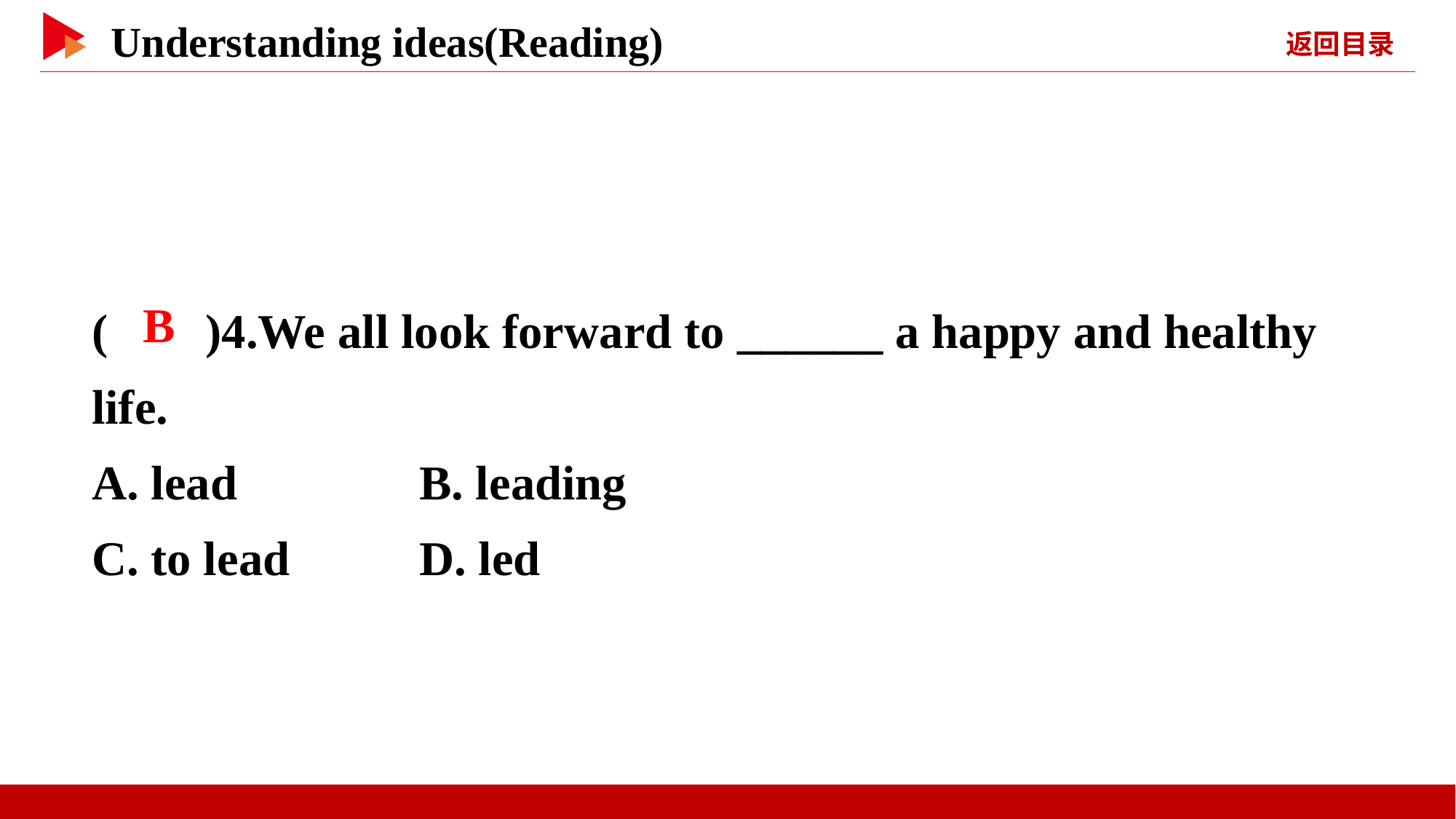

(        )4.We all look forward to ______ a happy and healthy life.
A. lead		B. leading
C. to lead		D. led
   B